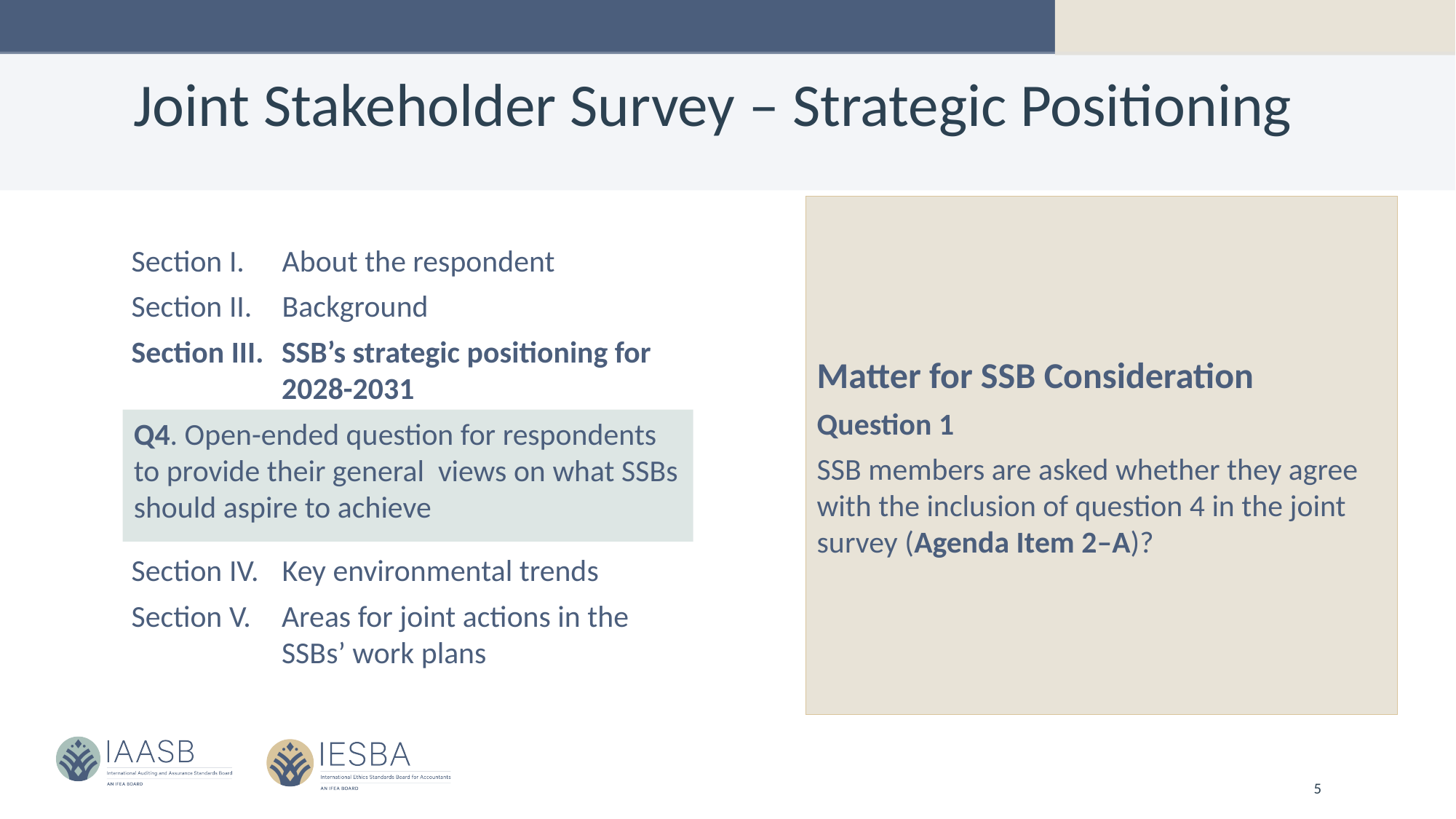

# Joint Stakeholder Survey – Strategic Positioning
Section I. 	About the respondent
Section II. 	Background
Section III.	SSB’s strategic positioning for 2028-2031

Section IV.	Key environmental trends
Section V. 	Areas for joint actions in the SSBs’ work plans
Matter for SSB Consideration
Question 1
SSB members are asked whether they agree with the inclusion of question 4 in the joint survey (Agenda Item 2–A)?
Q4. Open-ended question for respondents to provide their general  views on what SSBs should aspire to achieve
5